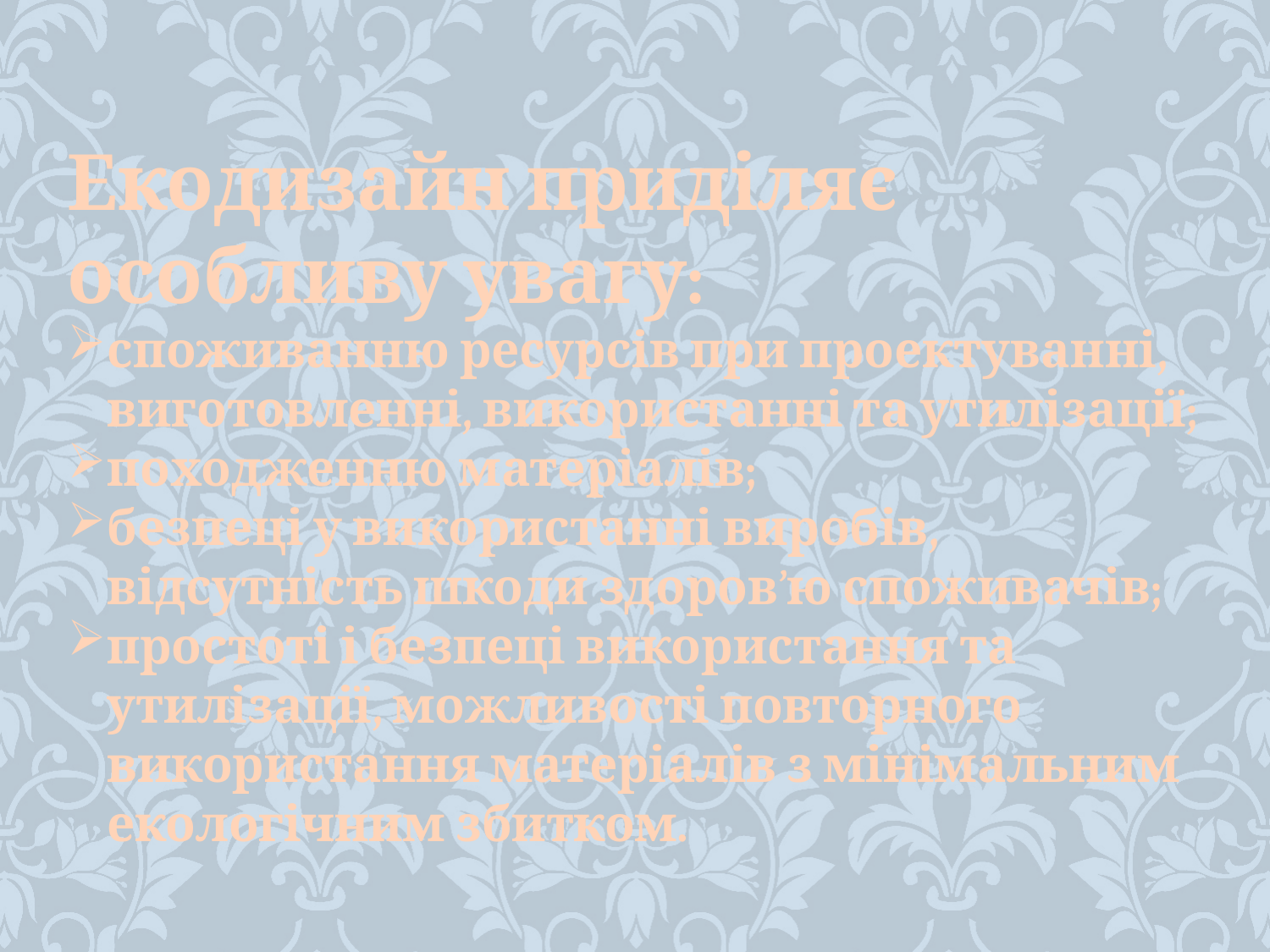

Екодизайн приділяє особливу увагу:
споживанню ресурсів при проектуванні, виготовленні, використанні та утилізації;
походженню матеріалів;
безпеці у використанні виробів, відсутність шкоди здоров’ю споживачів;
простоті і безпеці використання та утилізації, можливості повторного використання матеріалів з мінімальним екологічним збитком.